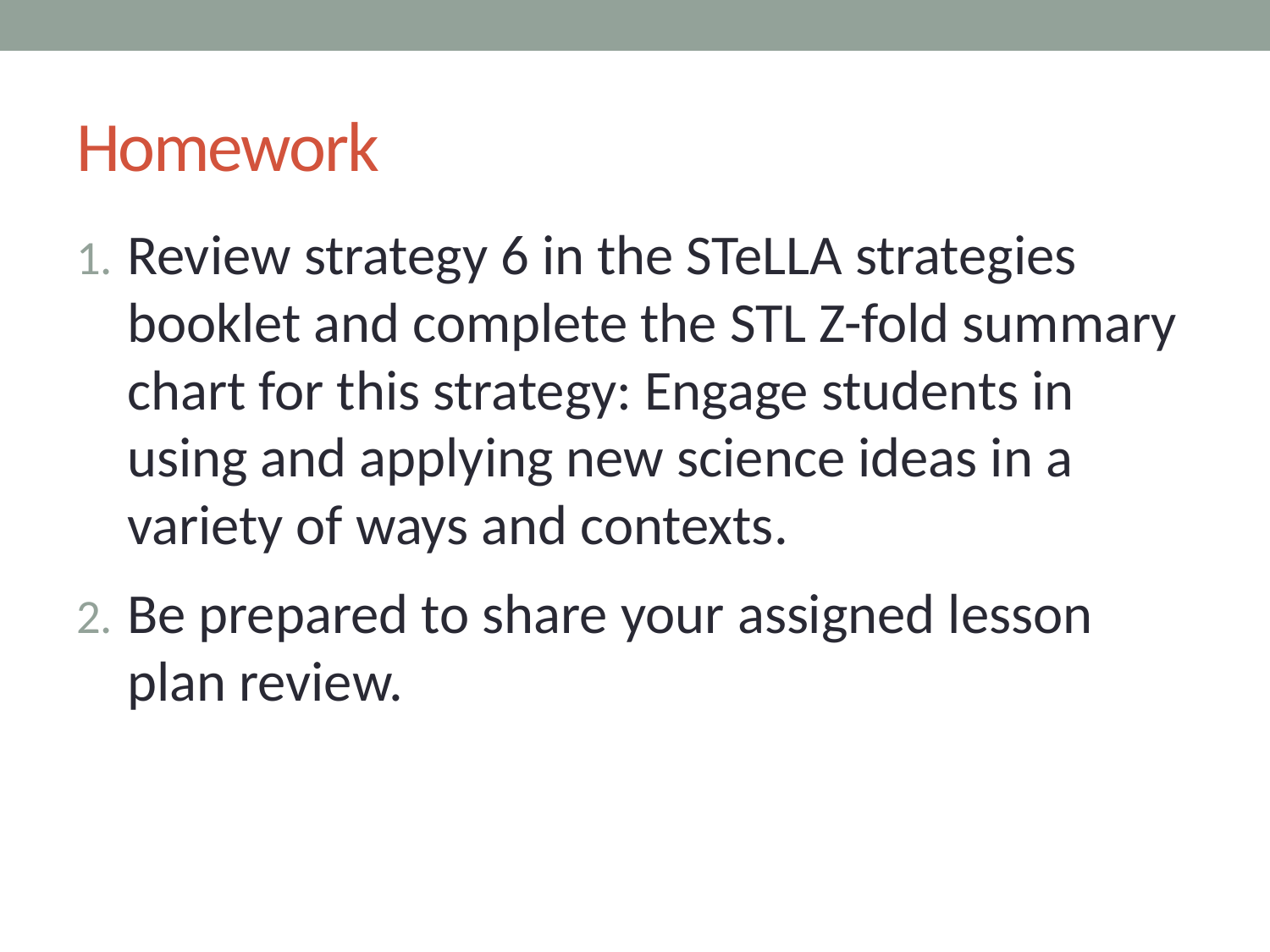

# Homework
Review strategy 6 in the STeLLA strategies booklet and complete the STL Z-fold summary chart for this strategy: Engage students in using and applying new science ideas in a variety of ways and contexts.
Be prepared to share your assigned lesson plan review.